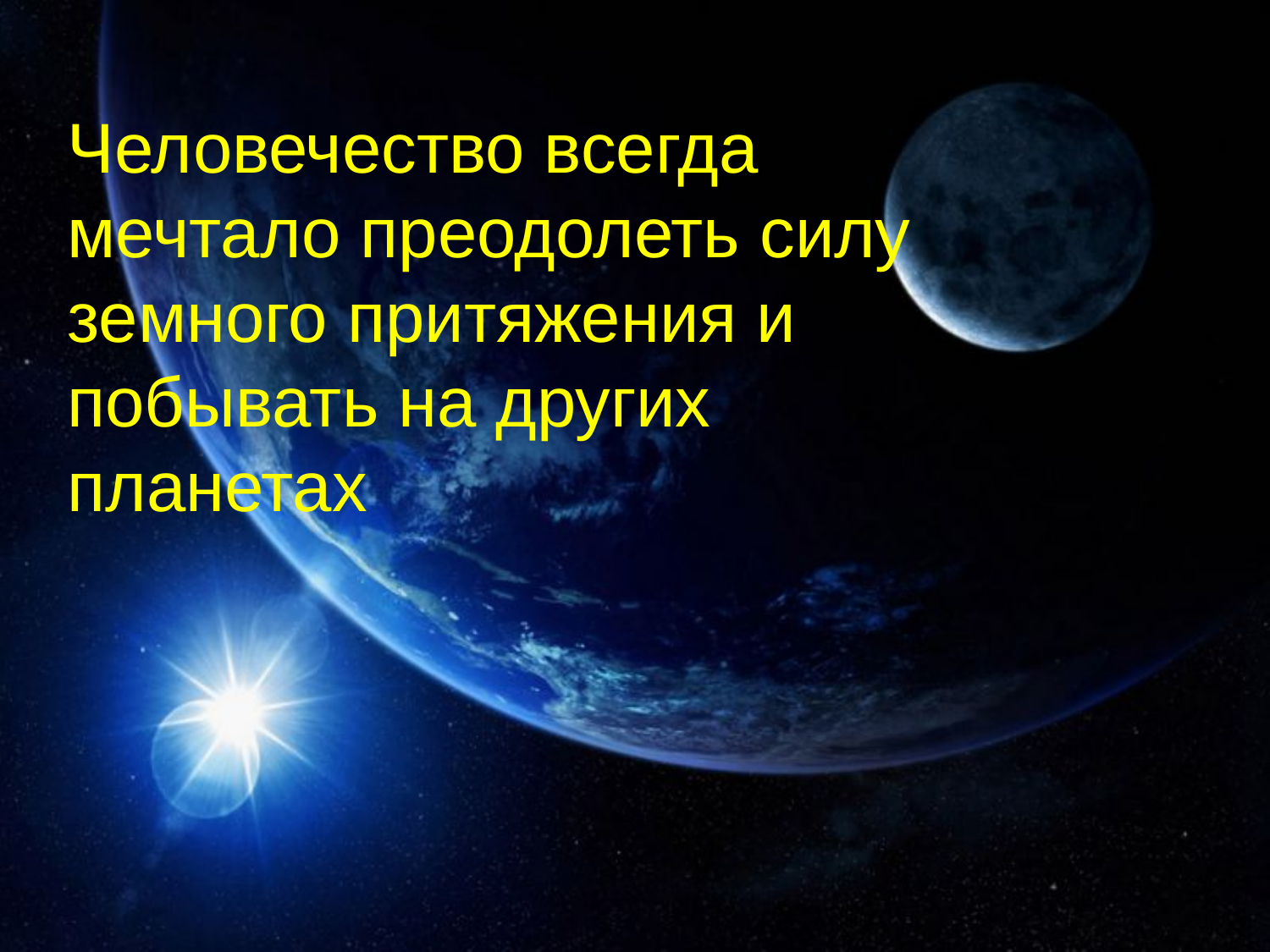

Человечество всегда мечтало преодолеть силу земного притяжения и побывать на других планетах